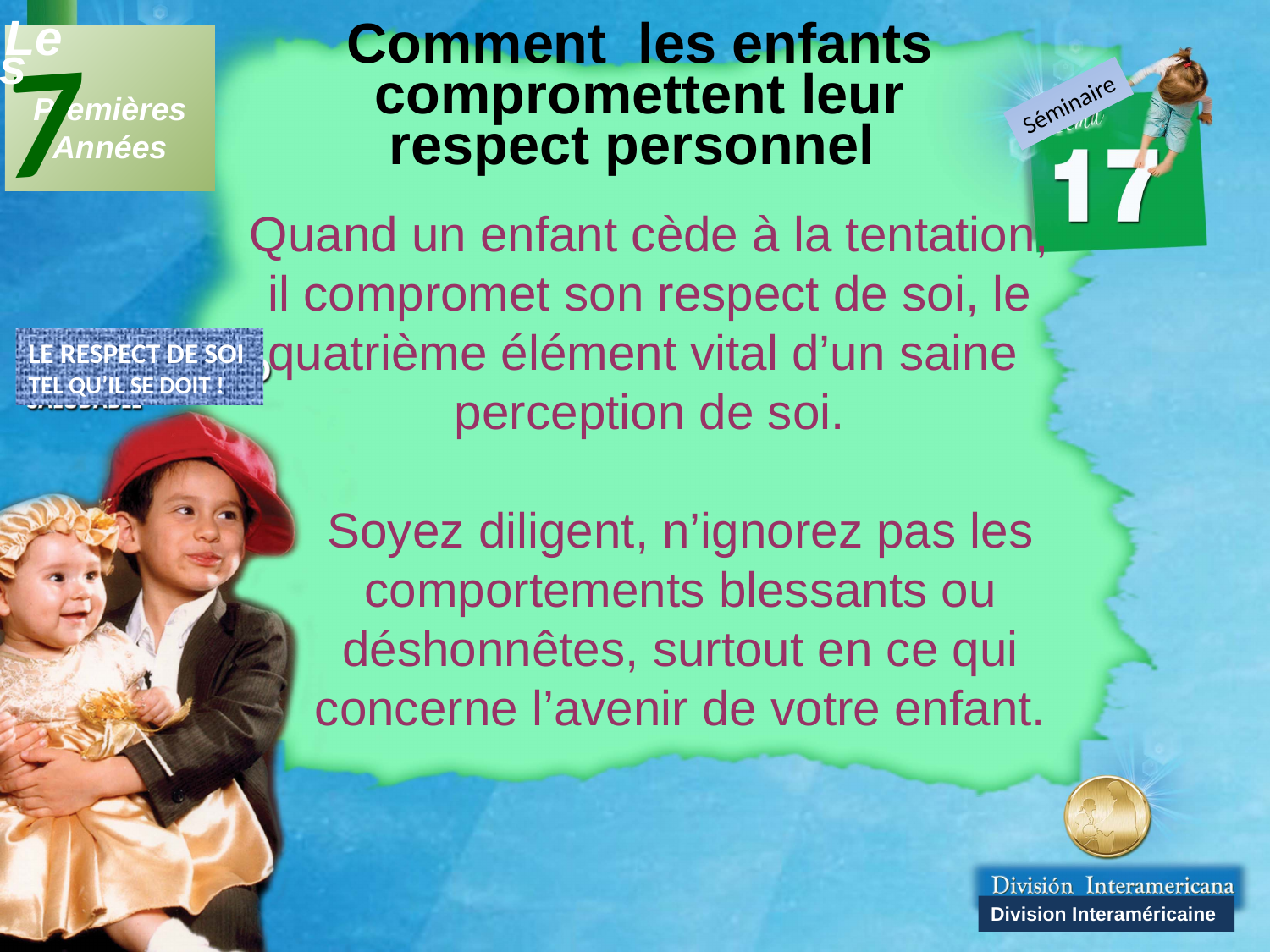

7
Les
         Premières
Années
Comment  les enfants compromettent leur respect personnel
Séminaire
Quand un enfant cède à la tentation, il compromet son respect de soi, le quatrième élément vital d’un saine  perception de soi.

Soyez diligent, n’ignorez pas les comportements blessants ou déshonnêtes, surtout en ce qui concerne l’avenir de votre enfant.
LE RESPECT DE SOI
TEL QU’IL SE DOIT !
Division Interaméricaine